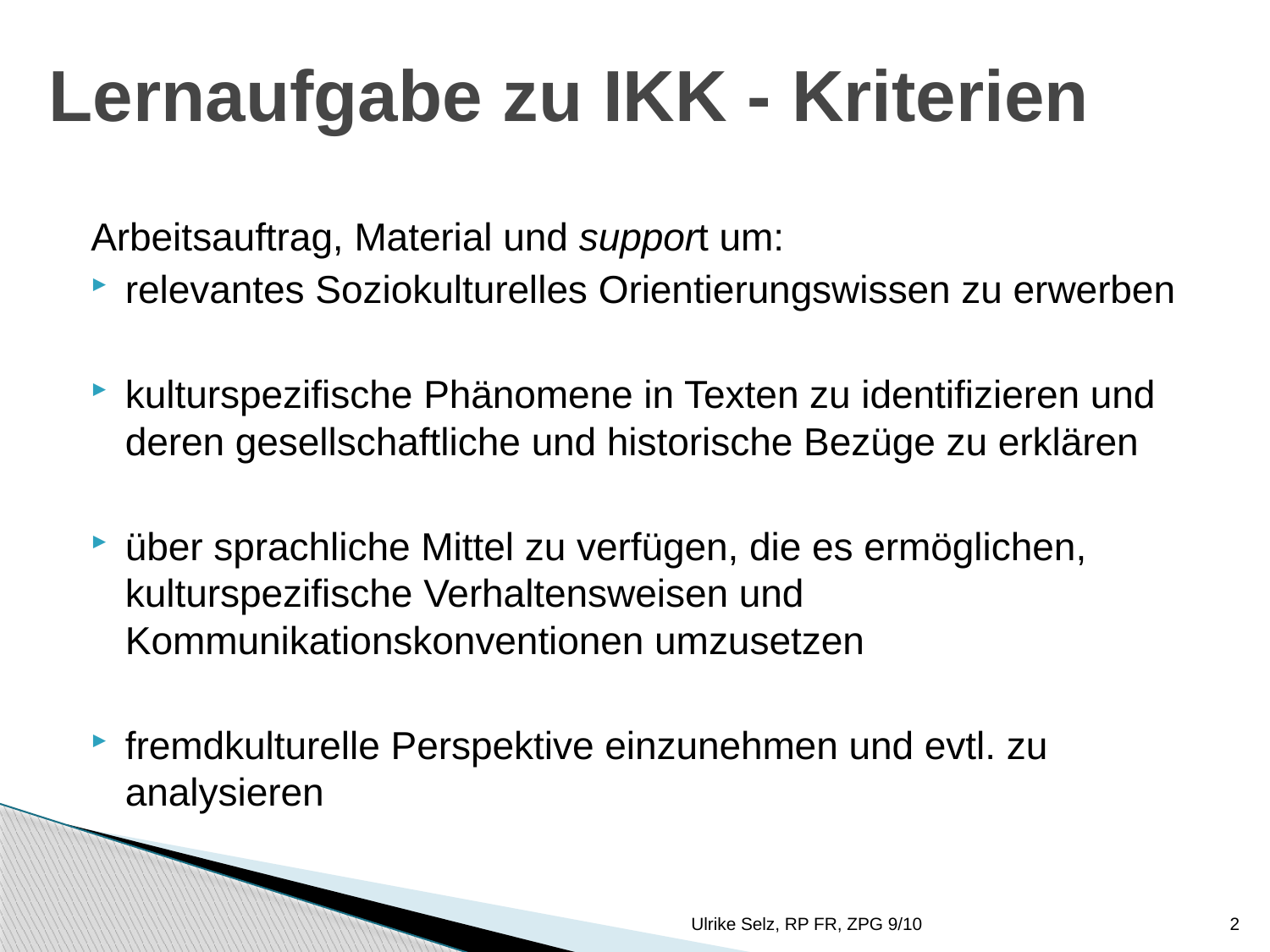

# Lernaufgabe zu IKK - Kriterien
Arbeitsauftrag, Material und support um:
relevantes Soziokulturelles Orientierungswissen zu erwerben

kulturspezifische Phänomene in Texten zu identifizieren und deren gesellschaftliche und historische Bezüge zu erklären

über sprachliche Mittel zu verfügen, die es ermöglichen, kulturspezifische Verhaltensweisen und Kommunikationskonventionen umzusetzen

fremdkulturelle Perspektive einzunehmen und evtl. zu analysieren

Ulrike Selz, RP FR, ZPG 9/10
2